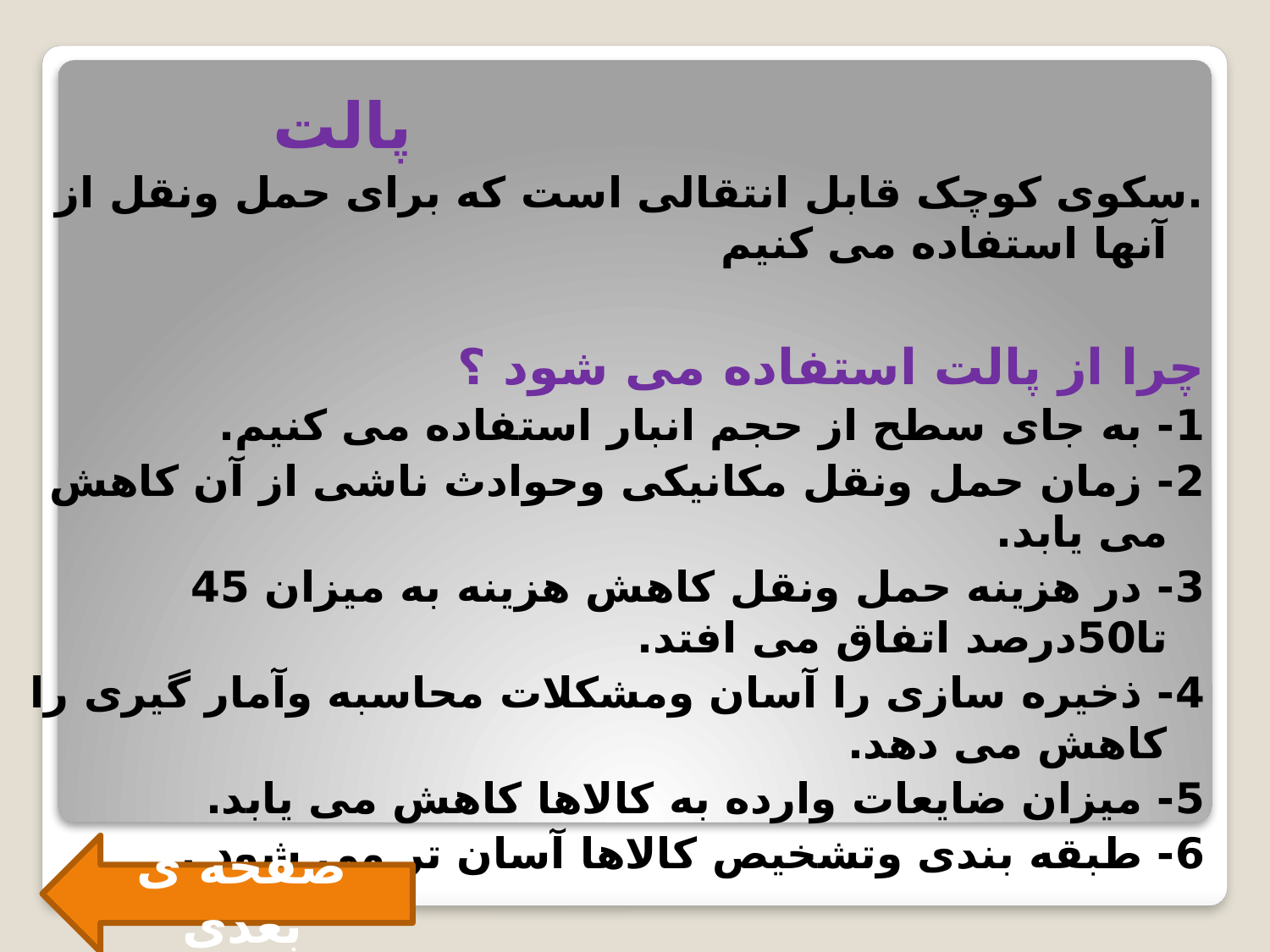

پالت
.سکوی کوچک قابل انتقالی است که برای حمل ونقل از آنها استفاده می کنیم

چرا از پالت استفاده می شود ؟
1- به جای سطح از حجم انبار استفاده می کنیم.
2- زمان حمل ونقل مکانیکی وحوادث ناشی از آن کاهش می یابد.
3- در هزینه حمل ونقل کاهش هزینه به میزان 45 تا50درصد اتفاق می افتد.
4- ذخیره سازی را آسان ومشکلات محاسبه وآمار گیری را کاهش می دهد.
5- میزان ضایعات وارده به کالاها کاهش می یابد.
6- طبقه بندی وتشخیص کالاها آسان تر می شود .

صفحه ی بعدی